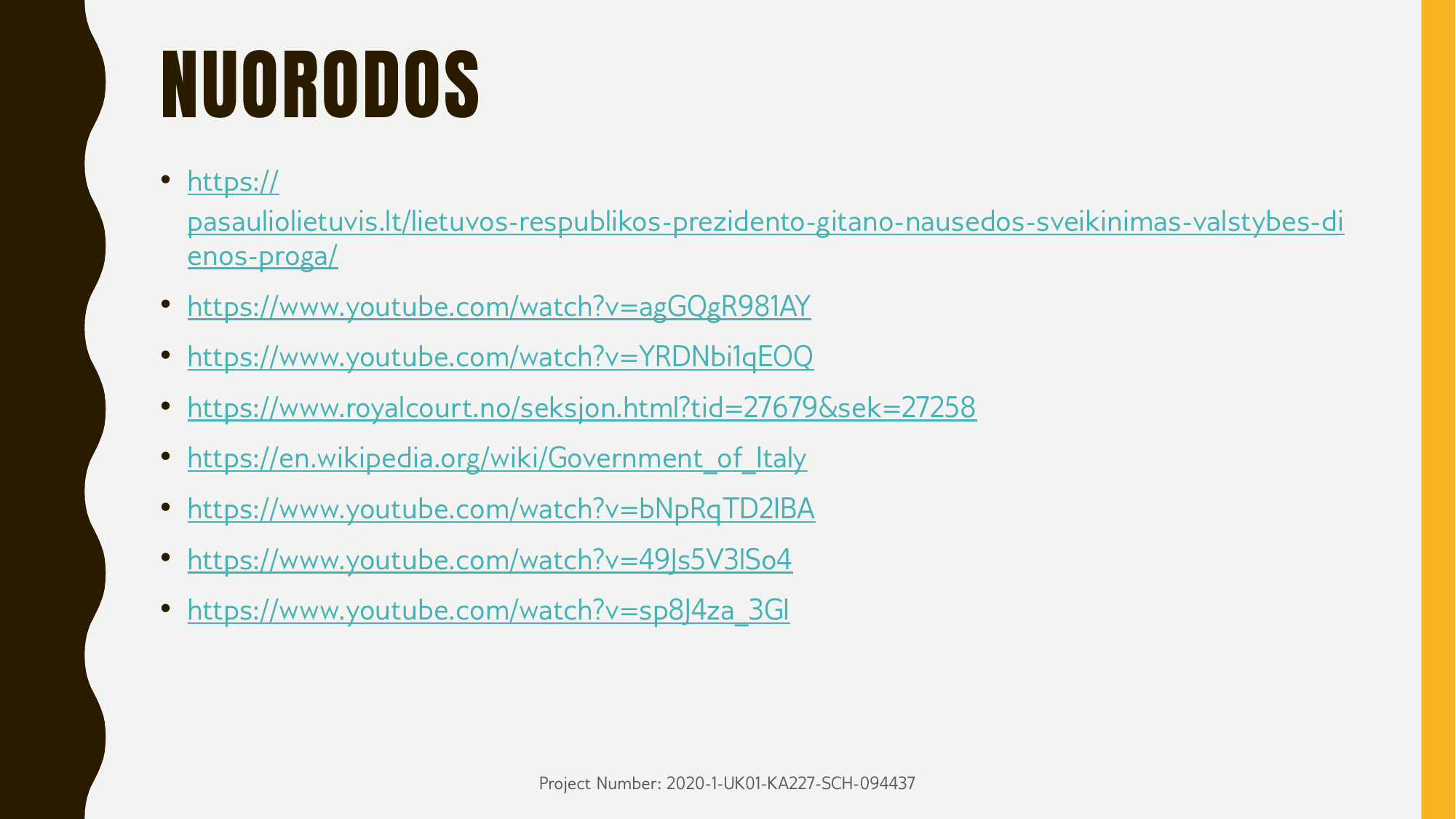

# nuorodos
https://pasauliolietuvis.lt/lietuvos-respublikos-prezidento-gitano-nausedos-sveikinimas-valstybes-dienos-proga/
https://www.youtube.com/watch?v=agGQgR981AY
https://www.youtube.com/watch?v=YRDNbi1qEOQ
https://www.royalcourt.no/seksjon.html?tid=27679&sek=27258
https://en.wikipedia.org/wiki/Government_of_Italy
https://www.youtube.com/watch?v=bNpRqTD2IBA
https://www.youtube.com/watch?v=49Js5V3lSo4
https://www.youtube.com/watch?v=sp8J4za_3GI

Project Number: 2020-1-UK01-KA227-SCH-094437